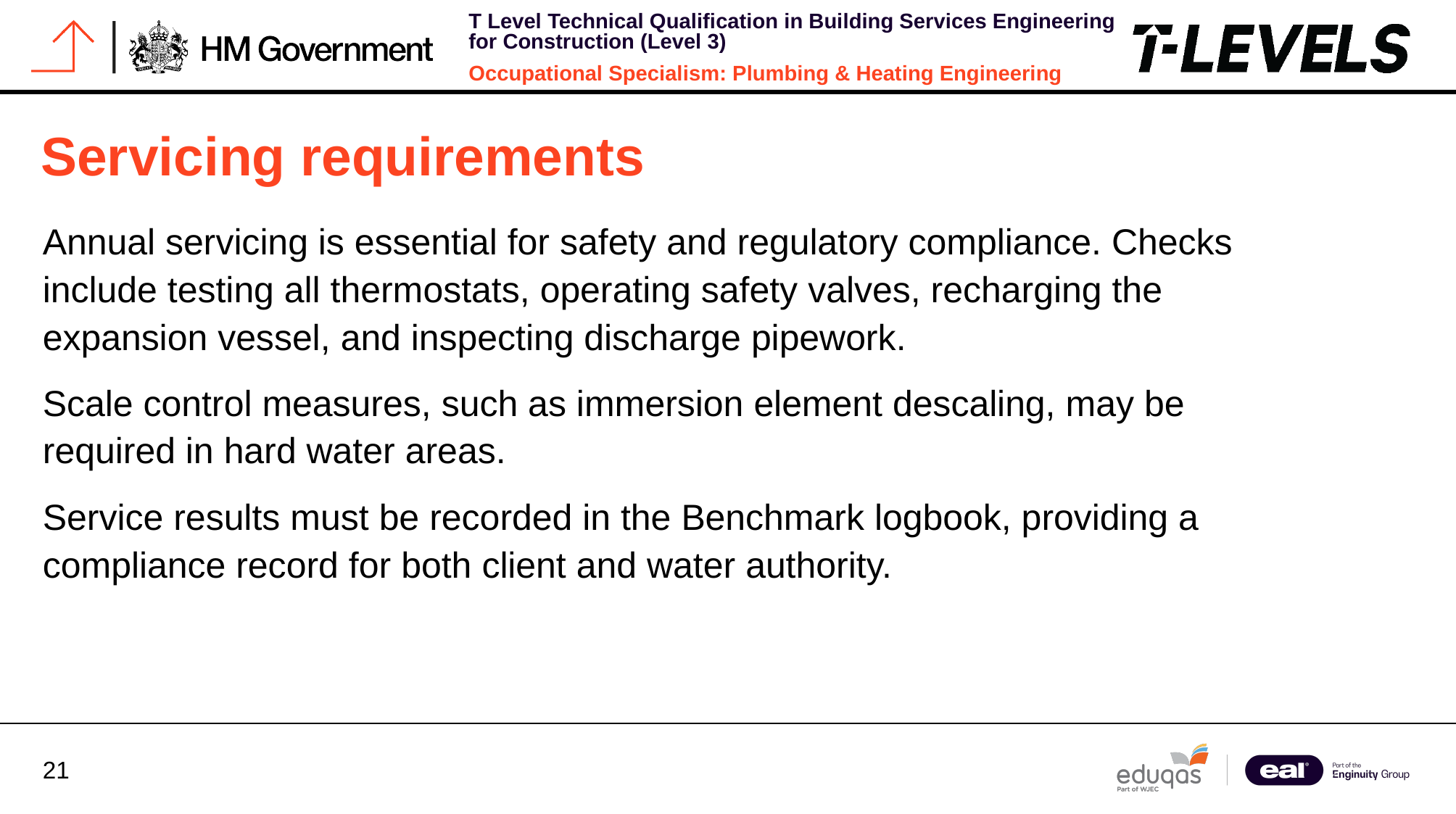

# Servicing requirements
Annual servicing is essential for safety and regulatory compliance. Checks include testing all thermostats, operating safety valves, recharging the expansion vessel, and inspecting discharge pipework.
Scale control measures, such as immersion element descaling, may be required in hard water areas.
Service results must be recorded in the Benchmark logbook, providing a compliance record for both client and water authority.